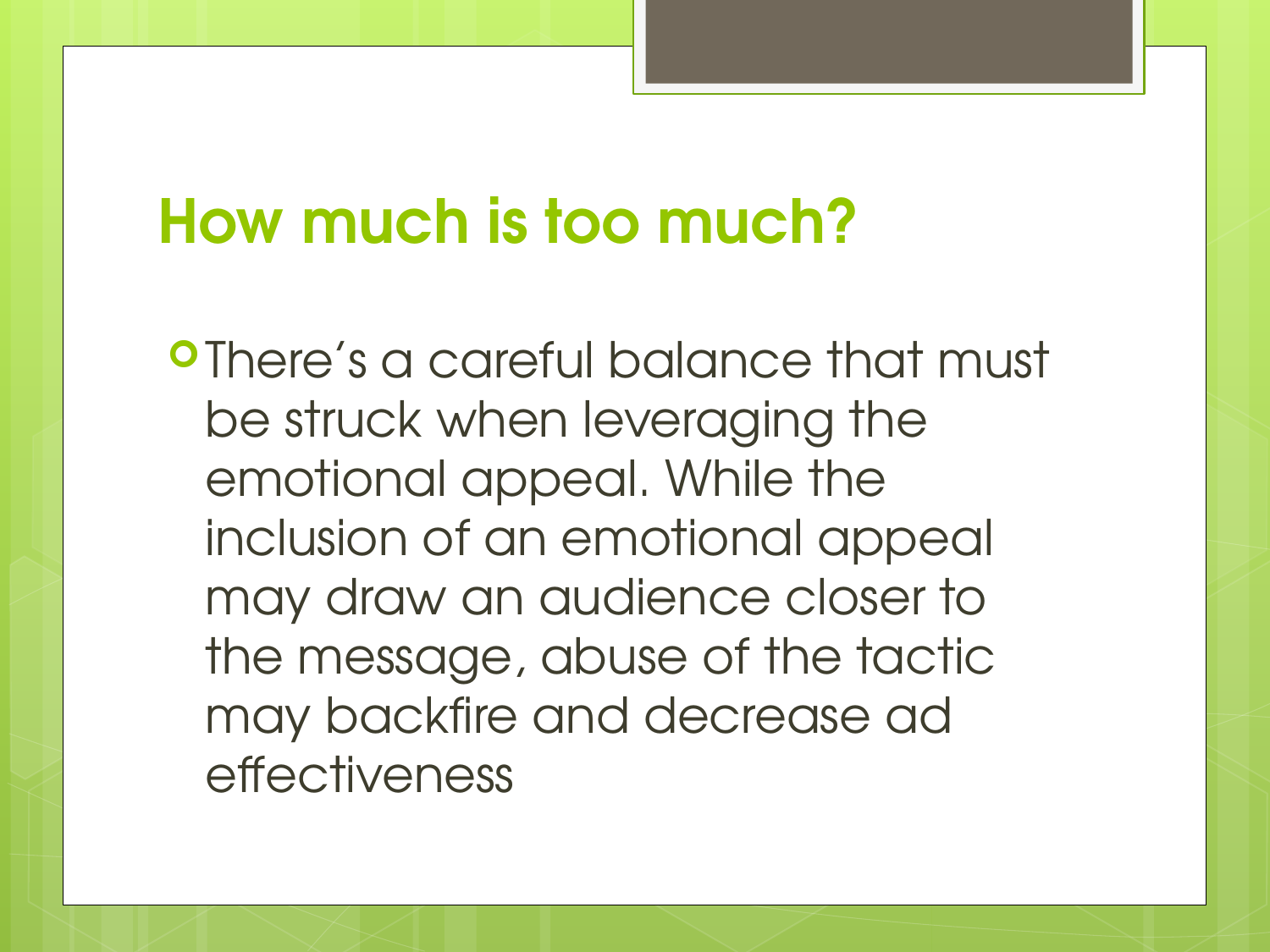

# How much is too much?
There’s a careful balance that must be struck when leveraging the emotional appeal. While the inclusion of an emotional appeal may draw an audience closer to the message, abuse of the tactic may backfire and decrease ad effectiveness